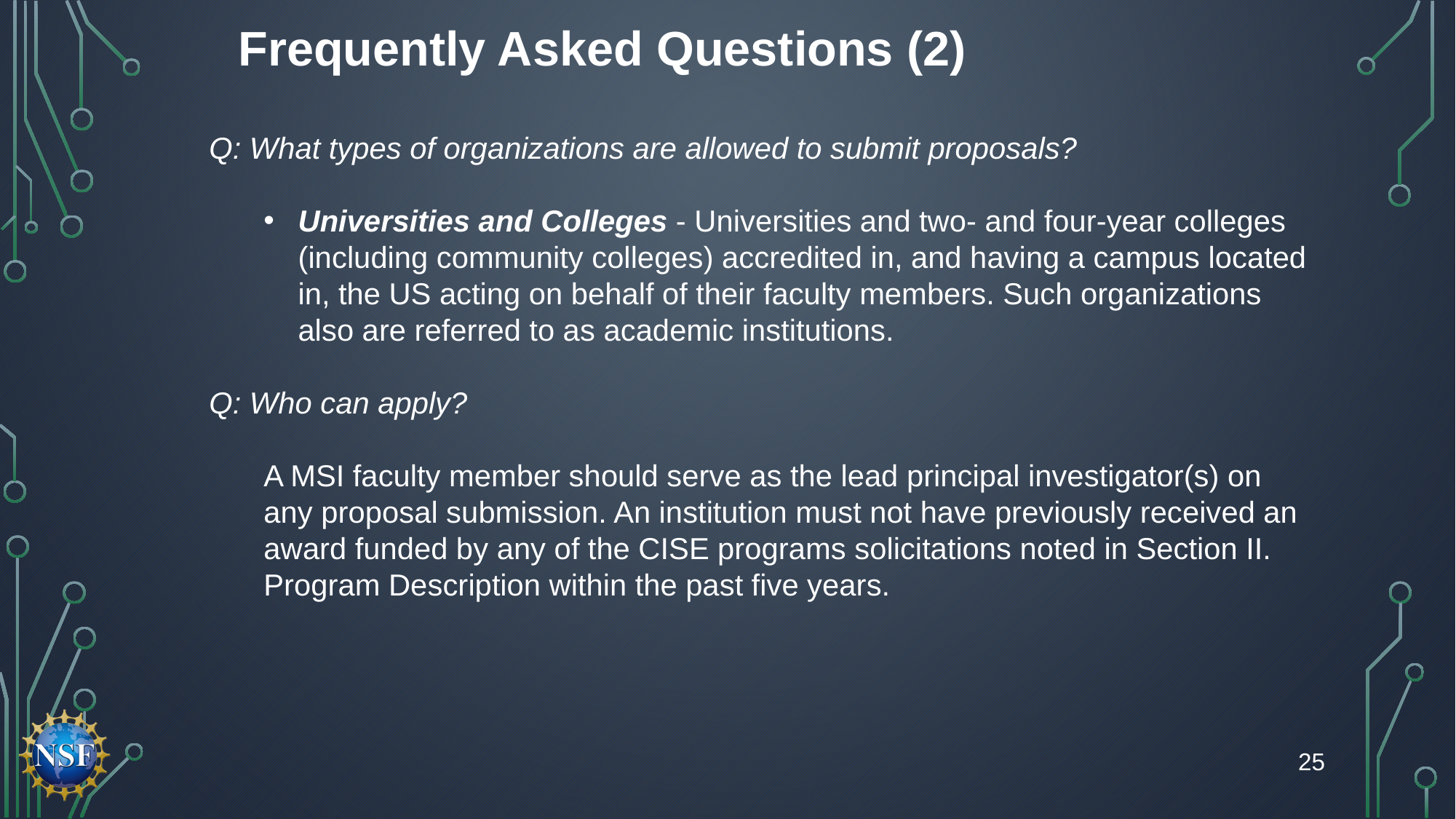

# Frequently Asked Questions (2)
Q: What types of organizations are allowed to submit proposals?

Universities and Colleges - Universities and two- and four-year colleges (including community colleges) accredited in, and having a campus located in, the US acting on behalf of their faculty members. Such organizations also are referred to as academic institutions.

Q: Who can apply?

A MSI faculty member should serve as the lead principal investigator(s) on any proposal submission. An institution must not have previously received an award funded by any of the CISE programs solicitations noted in Section II. Program Description within the past five years.

25